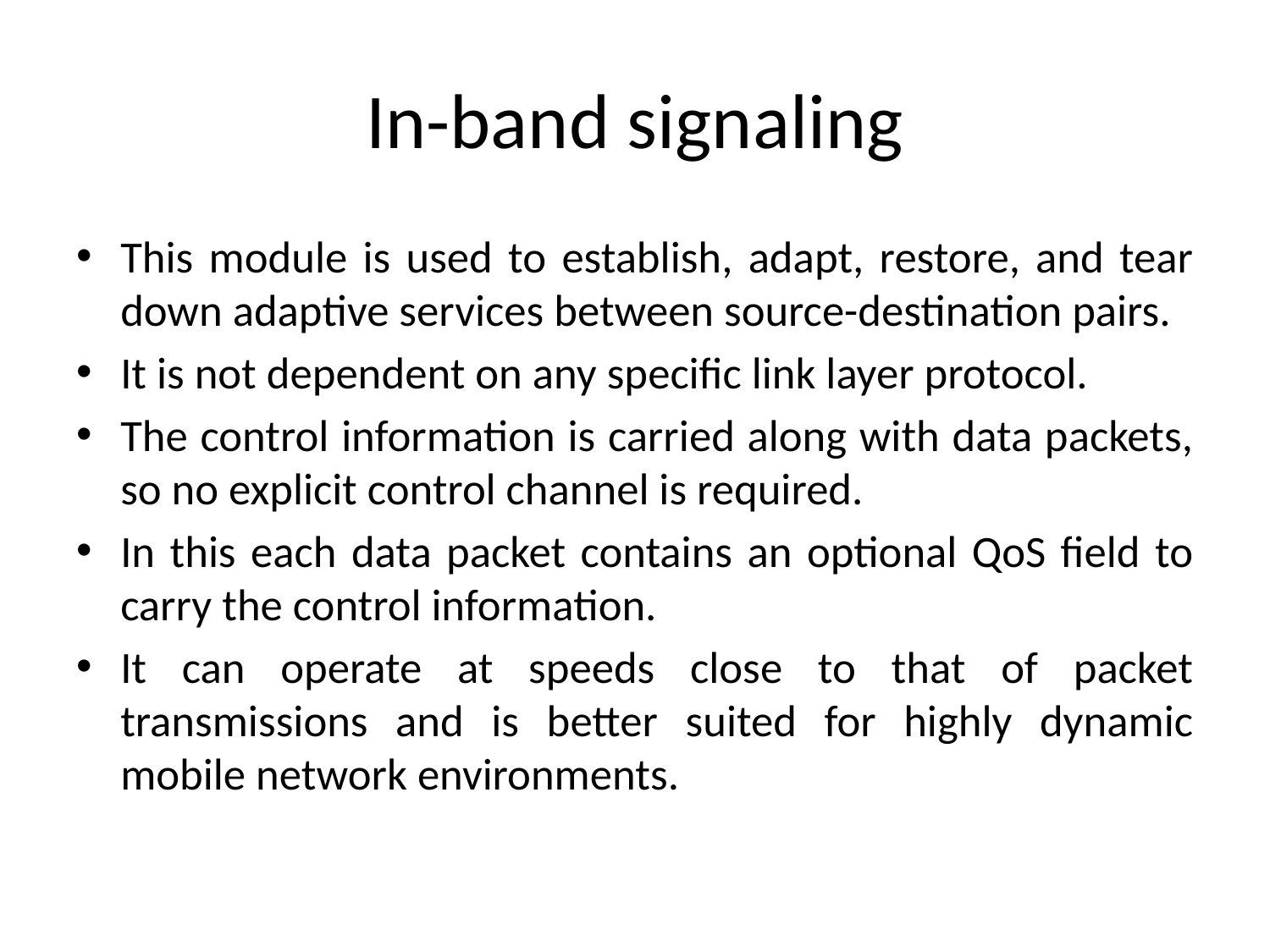

# In-band signaling
This module is used to establish, adapt, restore, and tear down adaptive services between source-destination pairs.
It is not dependent on any specific link layer protocol.
The control information is carried along with data packets, so no explicit control channel is required.
In this each data packet contains an optional QoS field to carry the control information.
It can operate at speeds close to that of packet transmissions and is better suited for highly dynamic mobile network environments.